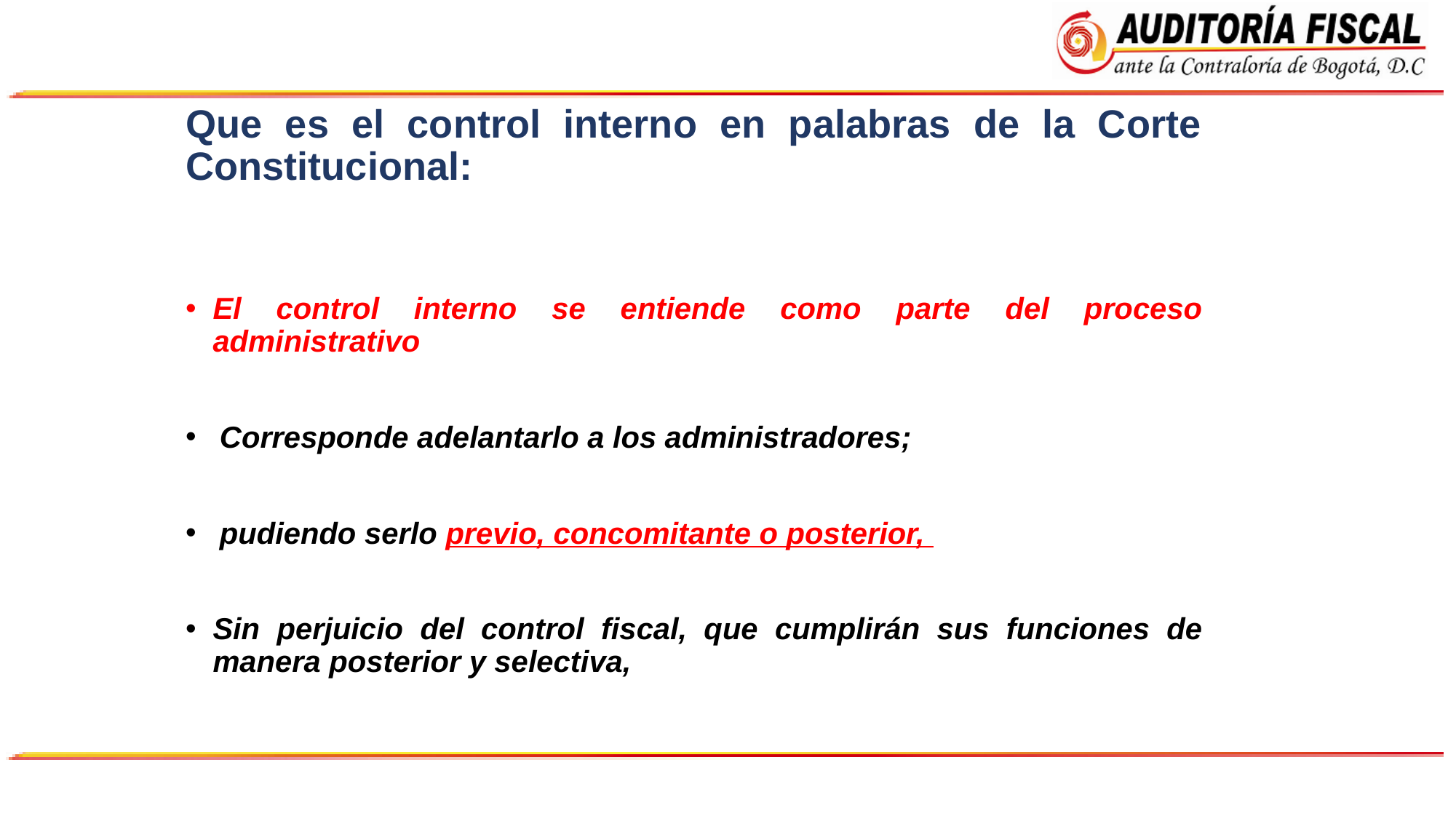

Que es el control interno en palabras de la Corte Constitucional:

El control interno se entiende como parte del proceso administrativo

Corresponde adelantarlo a los administradores;

pudiendo serlo previo, concomitante o posterior,

Sin perjuicio del control fiscal, que cumplirán sus funciones de manera posterior y selectiva,